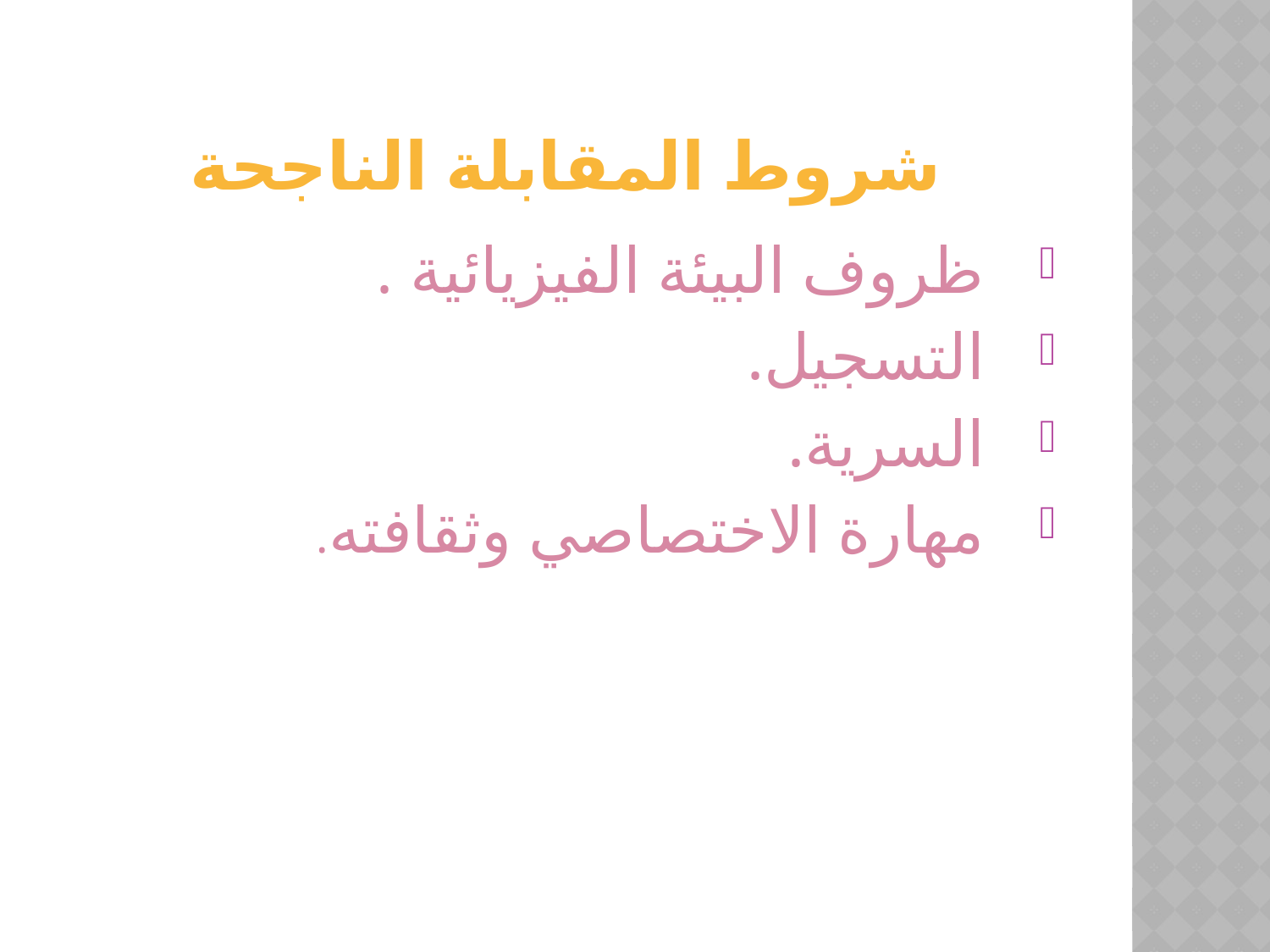

# شروط المقابلة الناجحة
ظروف البيئة الفيزيائية .
التسجيل.
السرية.
مهارة الاختصاصي وثقافته.